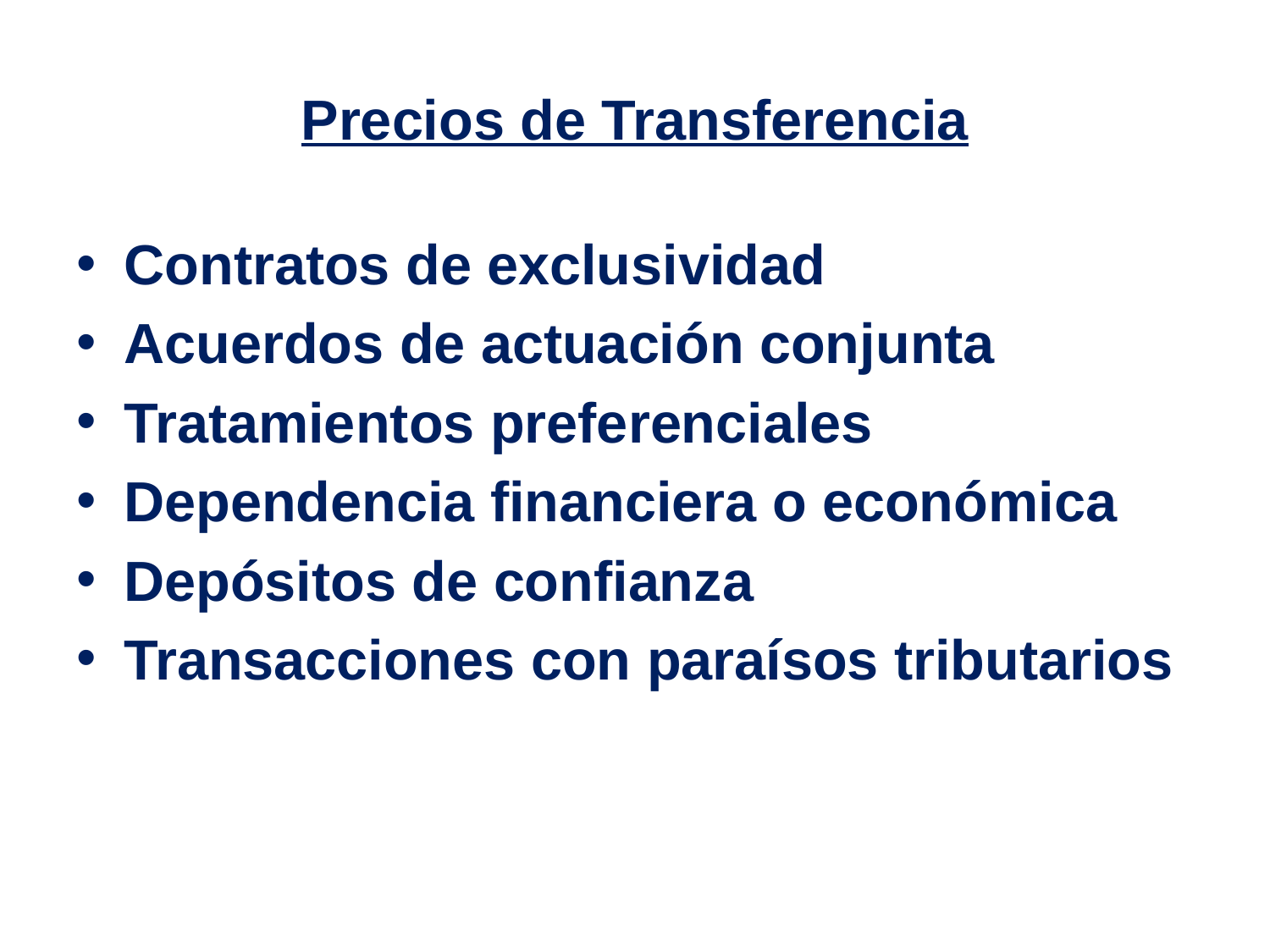

# Precios de Transferencia
Contratos de exclusividad
Acuerdos de actuación conjunta
Tratamientos preferenciales
Dependencia financiera o económica
Depósitos de confianza
Transacciones con paraísos tributarios